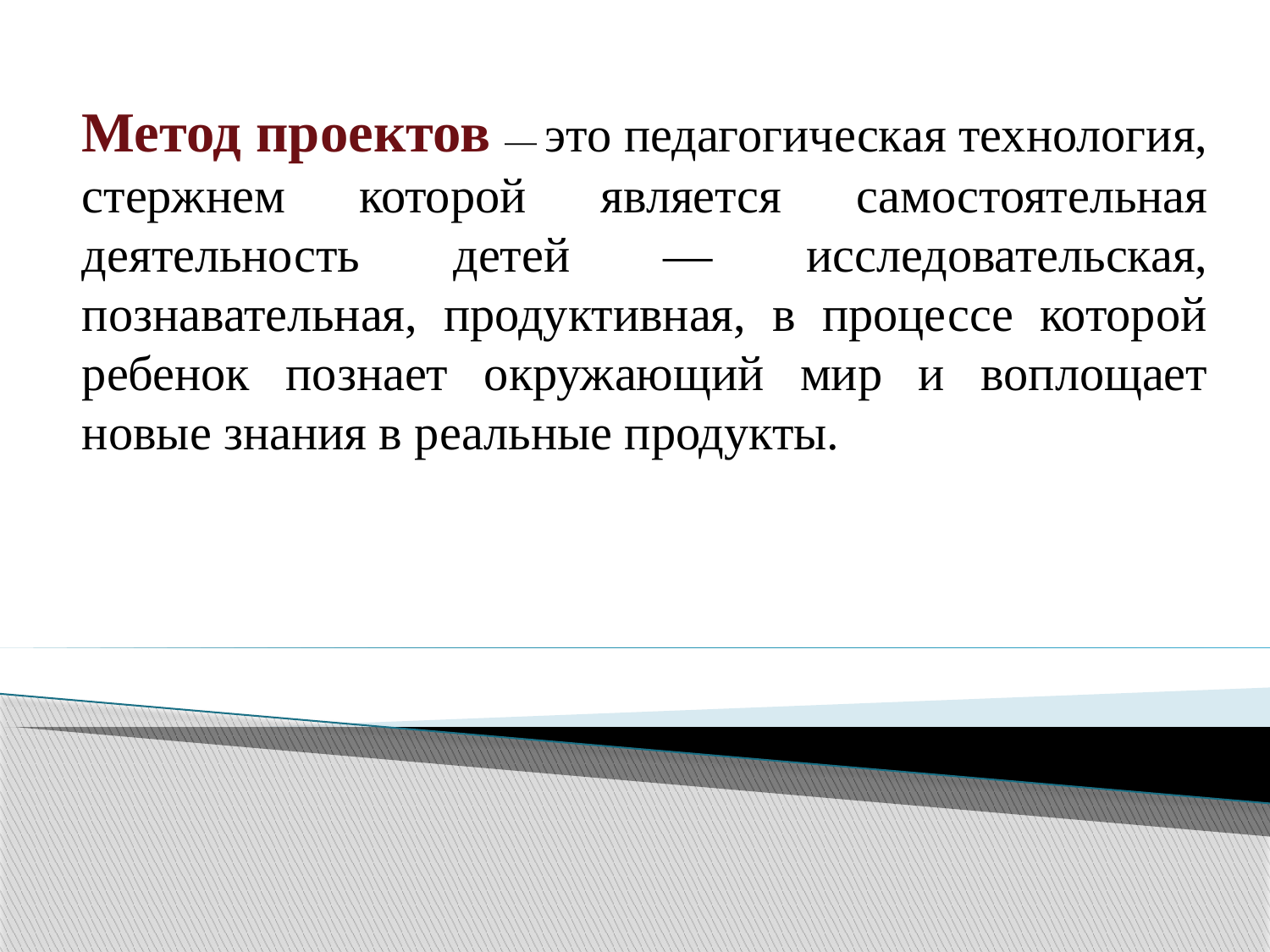

Метод проектов — это педагогическая технология, стержнем которой является самостоятельная деятельность детей — исследовательская, познавательная, продуктивная, в процессе которой ребенок познает окружающий мир и воплощает новые знания в реальные продукты.